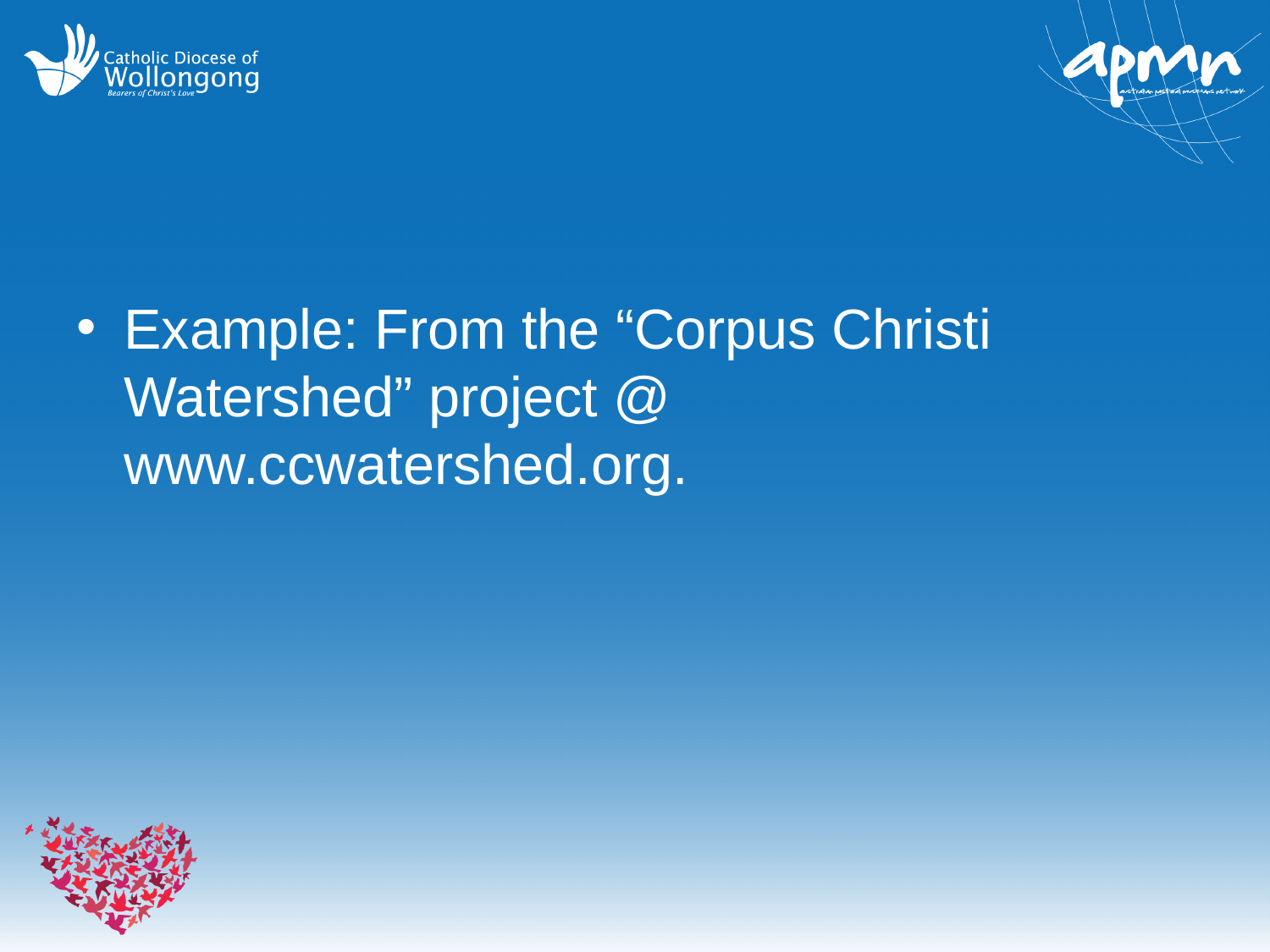

#
Example: From the “Corpus Christi Watershed” project @ www.ccwatershed.org.